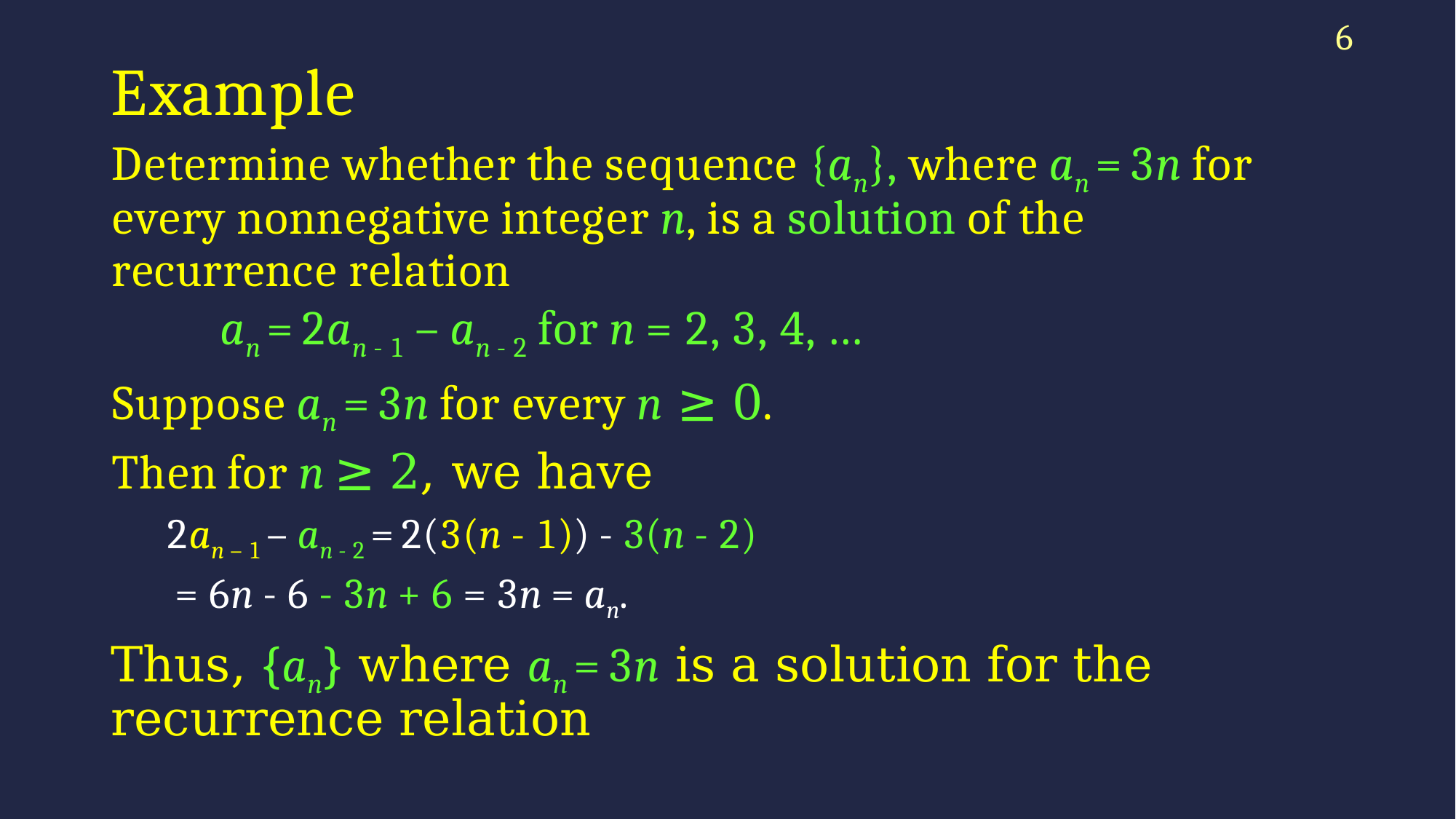

6
# Example
Determine whether the sequence {an}, where an = 3n for every nonnegative integer n, is a solution of the recurrence relation
	an = 2an - 1 – an - 2 for n = 2, 3, 4, …
Suppose an = 3n for every n ≥ 0.
Then for n ≥ 2, we have
2an – 1 – an - 2 = 2(3(n - 1)) - 3(n - 2)
 = 6n - 6 - 3n + 6 = 3n = an.
Thus, {an} where an = 3n is a solution for the recurrence relation